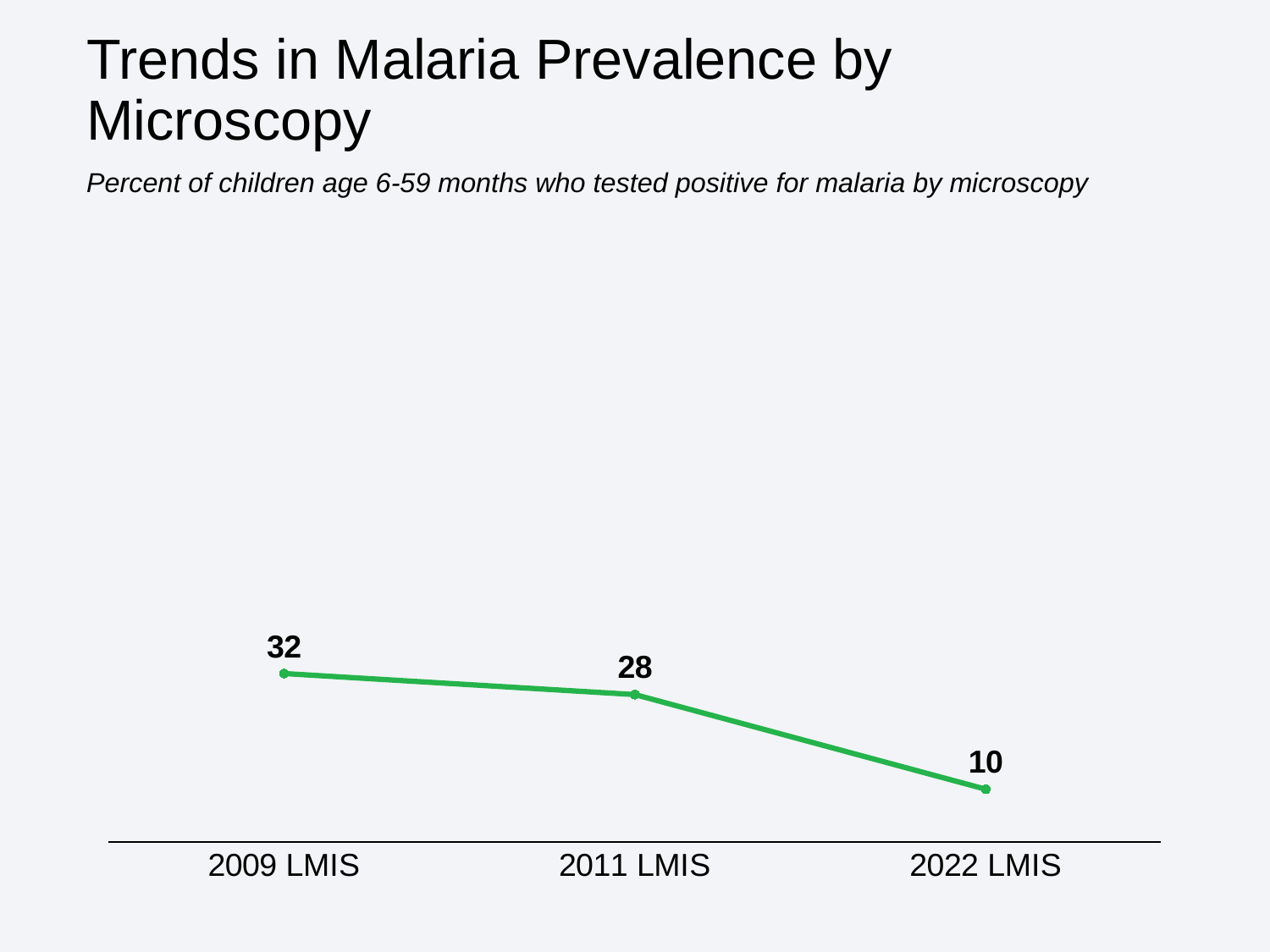

# Trends in Malaria Prevalence by Microscopy
Percent of children age 6-59 months who tested positive for malaria by microscopy

### Chart

| Category | Prevalence of malaria |
|---|---|
| 2009 LMIS | 32.0 |
| 2011 LMIS | 28.0 |
| 2022 LMIS | 10.0 |